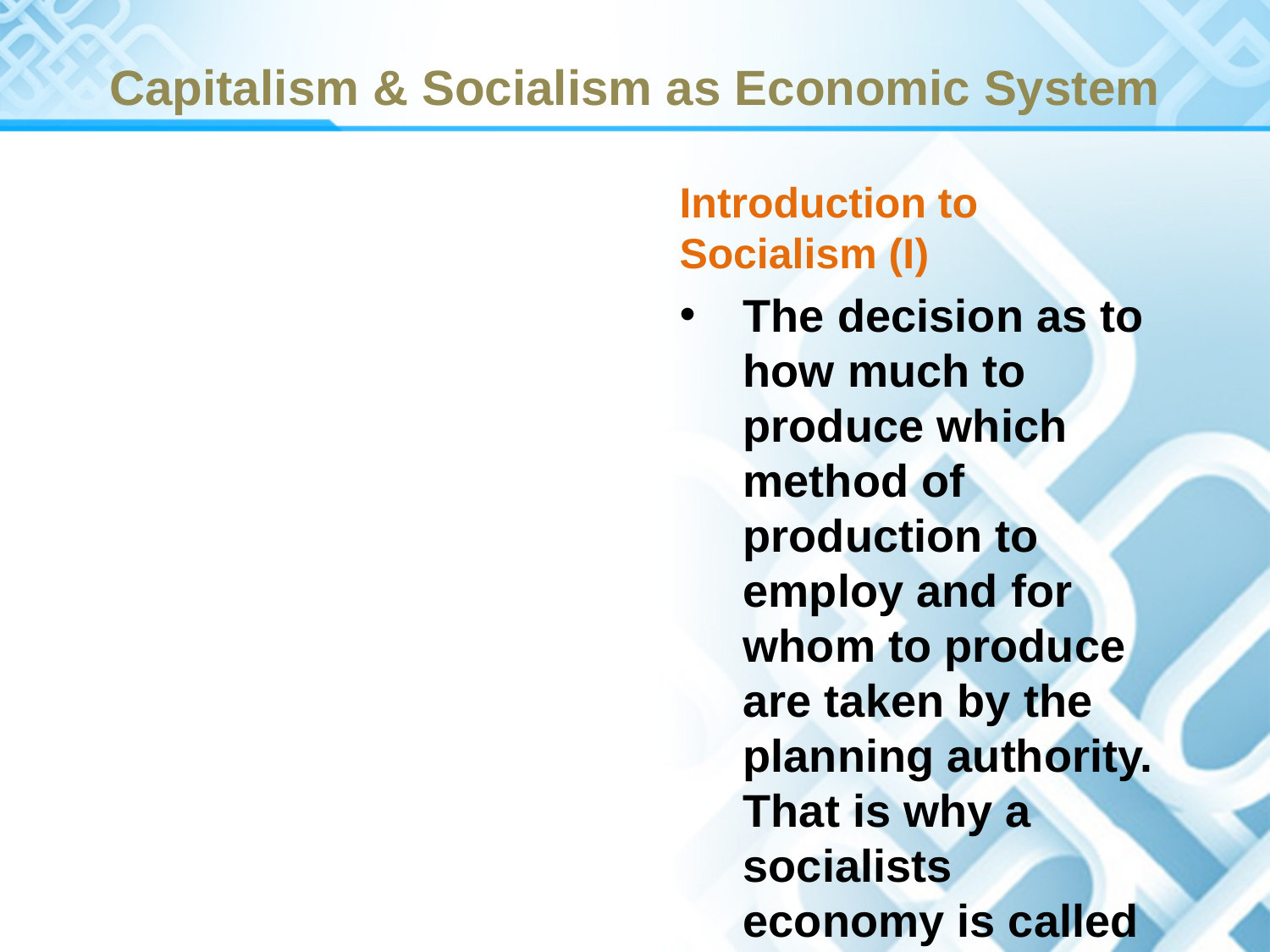

# Capitalism & Socialism as Economic System
Introduction to Socialism (I)
The decision as to how much to produce which method of production to employ and for whom to produce are taken by the planning authority. That is why a socialists economy is called a planned economy.